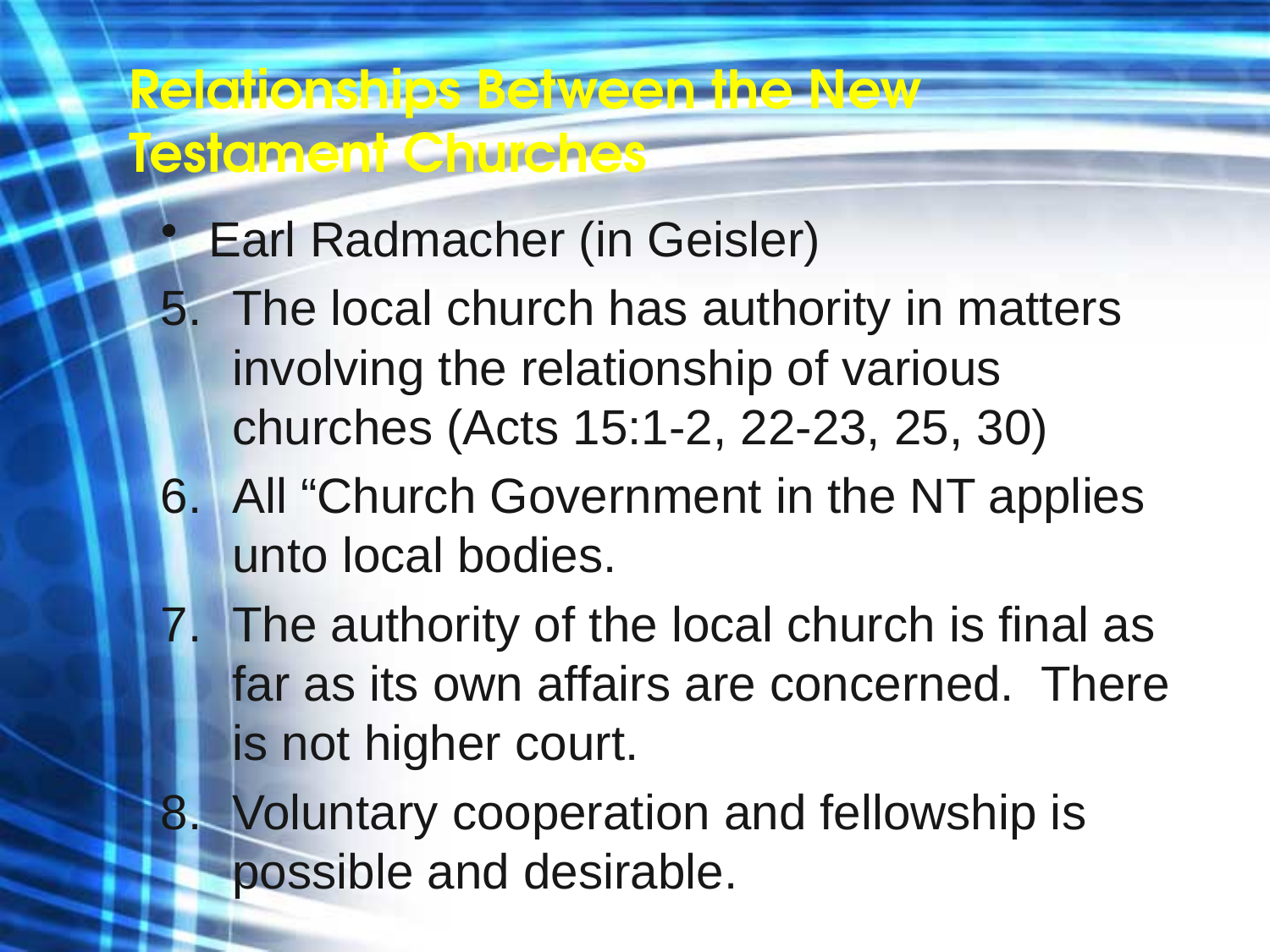

# Relationships Between the New Testament Churches
Earl Radmacher (in Geisler)
The local church has authority in matters involving the relationship of various churches (Acts 15:1-2, 22-23, 25, 30)
All “Church Government in the NT applies unto local bodies.
The authority of the local church is final as far as its own affairs are concerned.  There is not higher court.
Voluntary cooperation and fellowship is possible and desirable.